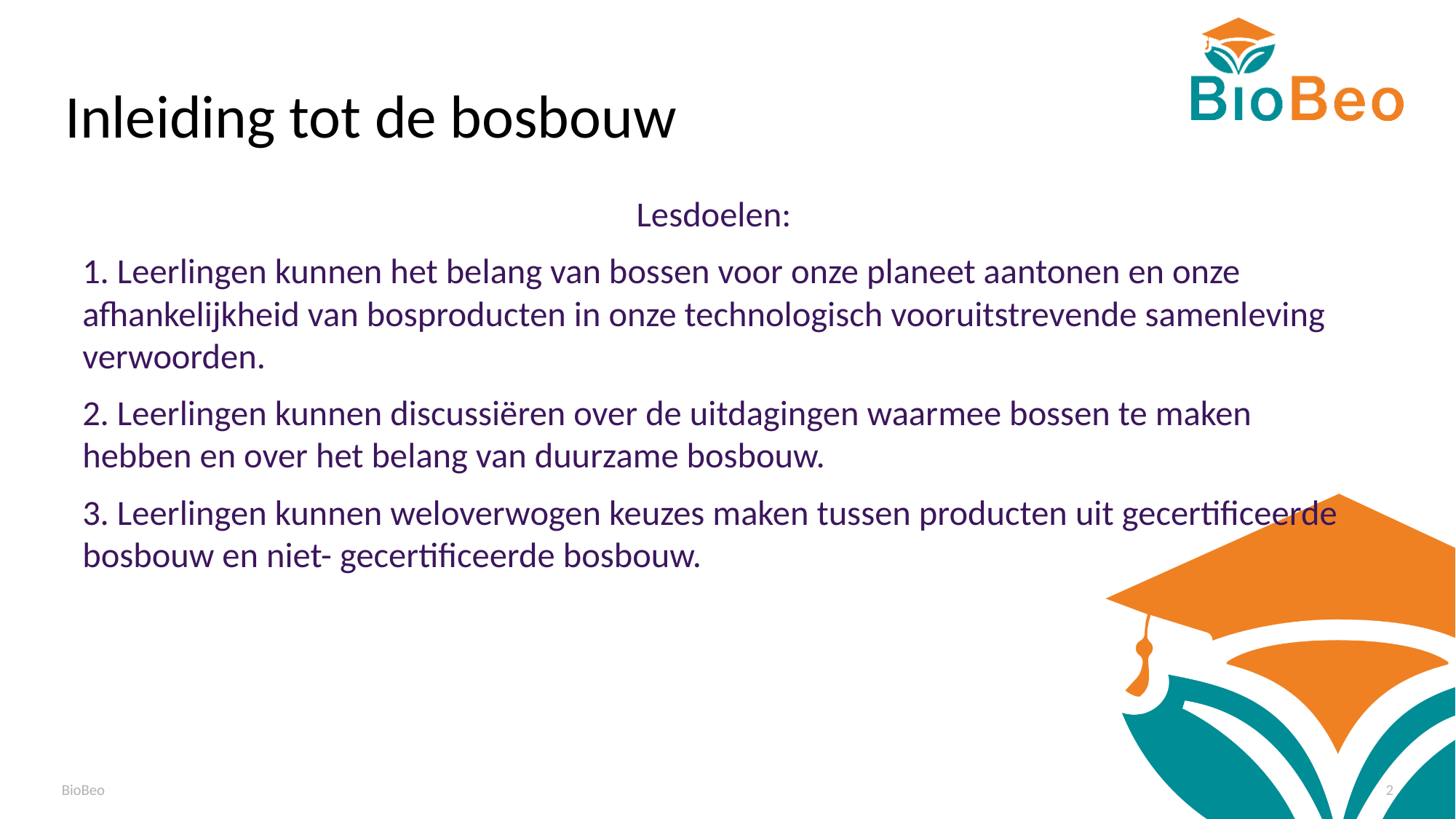

# Inleiding tot de bosbouw
Lesdoelen:
1. Leerlingen kunnen het belang van bossen voor onze planeet aantonen en onze afhankelijkheid van bosproducten in onze technologisch vooruitstrevende samenleving verwoorden.
2. Leerlingen kunnen discussiëren over de uitdagingen waarmee bossen te maken hebben en over het belang van duurzame bosbouw.
3. Leerlingen kunnen weloverwogen keuzes maken tussen producten uit gecertificeerde bosbouw en niet- gecertificeerde bosbouw.
BioBeo
2